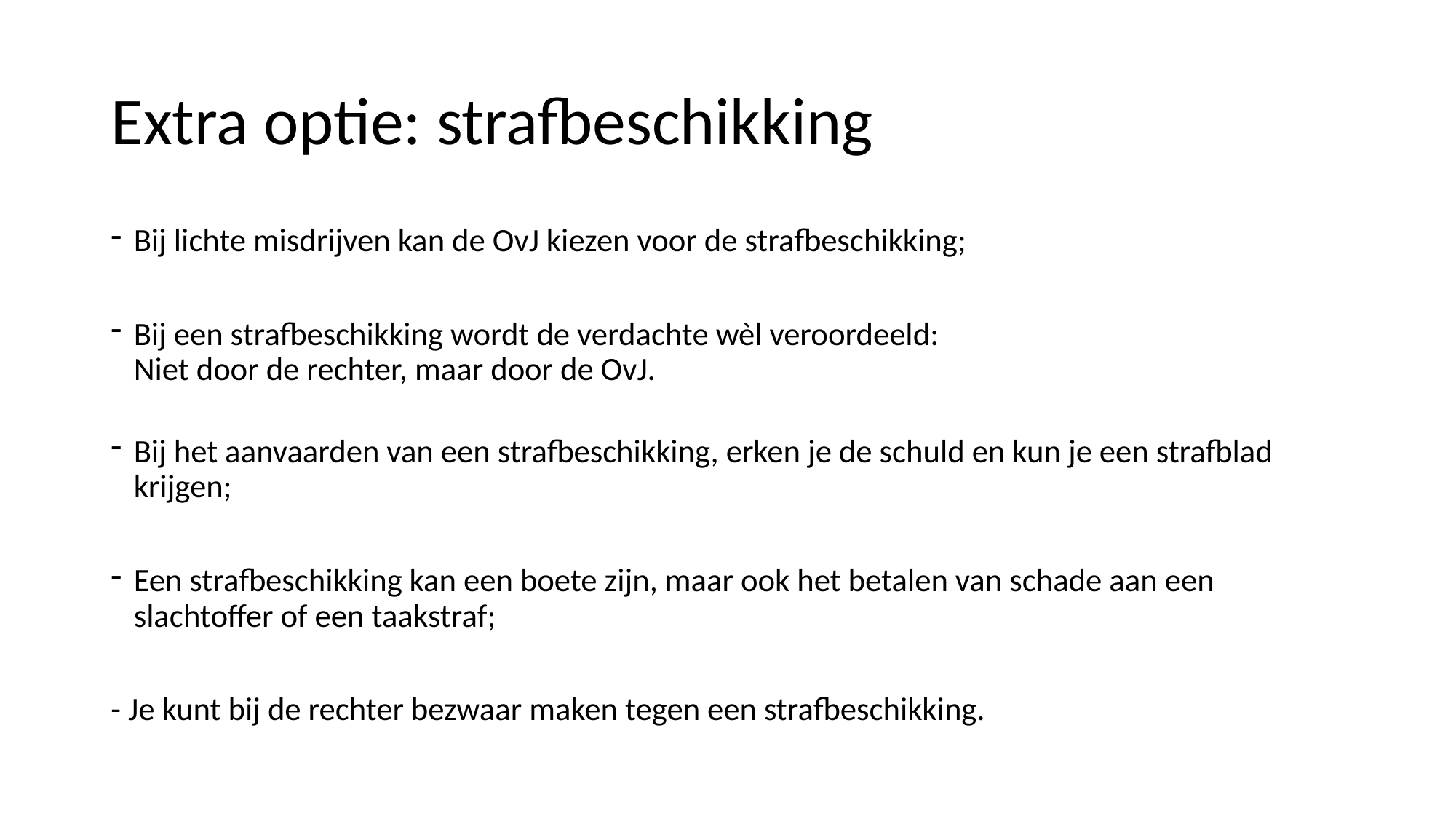

# Extra optie: strafbeschikking
Bij lichte misdrijven kan de OvJ kiezen voor de strafbeschikking;

Bij een strafbeschikking wordt de verdachte wèl veroordeeld:
Niet door de rechter, maar door de OvJ.
Bij het aanvaarden van een strafbeschikking, erken je de schuld en kun je een strafblad krijgen;

Een strafbeschikking kan een boete zijn, maar ook het betalen van schade aan een slachtoffer of een taakstraf;

- Je kunt bij de rechter bezwaar maken tegen een strafbeschikking.